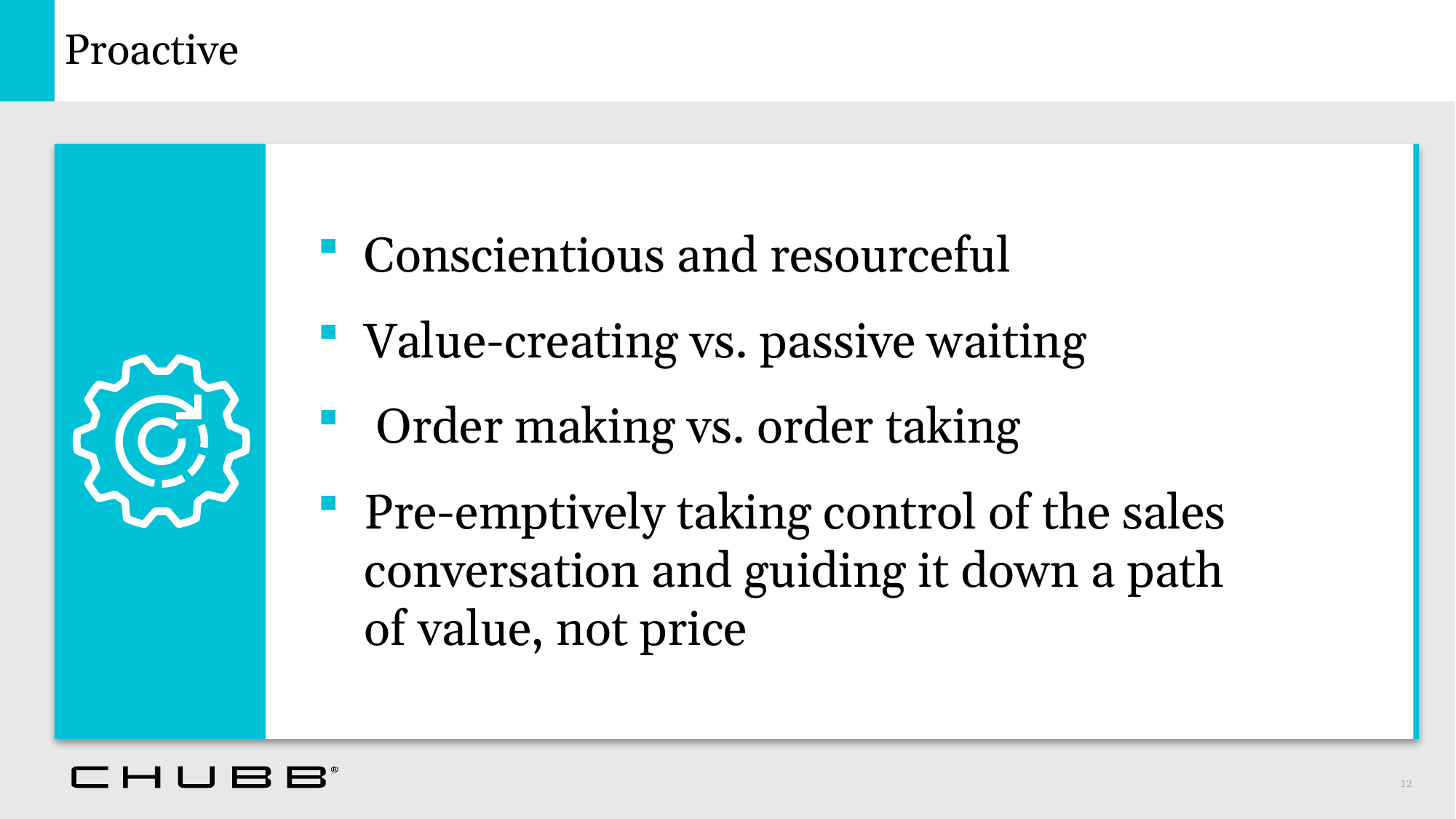

# Proactive

Conscientious and resourceful
Value-creating vs. passive waiting
 Order making vs. order taking
Pre-emptively taking control of the sales conversation and guiding it down a path
of value, not price

12